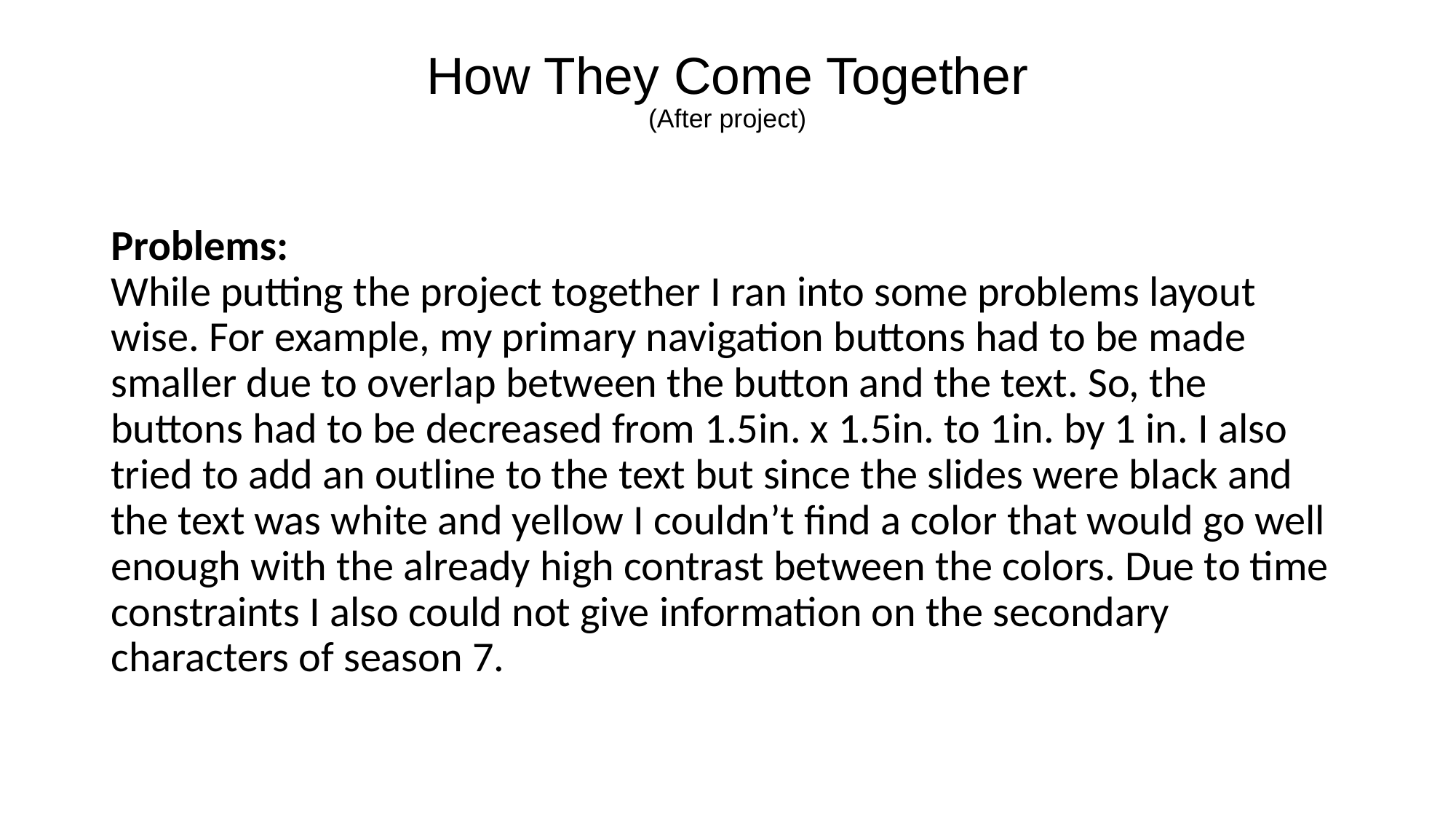

# How They Come Together (After project)
Problems:
While putting the project together I ran into some problems layout wise. For example, my primary navigation buttons had to be made smaller due to overlap between the button and the text. So, the buttons had to be decreased from 1.5in. x 1.5in. to 1in. by 1 in. I also tried to add an outline to the text but since the slides were black and the text was white and yellow I couldn’t find a color that would go well enough with the already high contrast between the colors. Due to time constraints I also could not give information on the secondary characters of season 7.